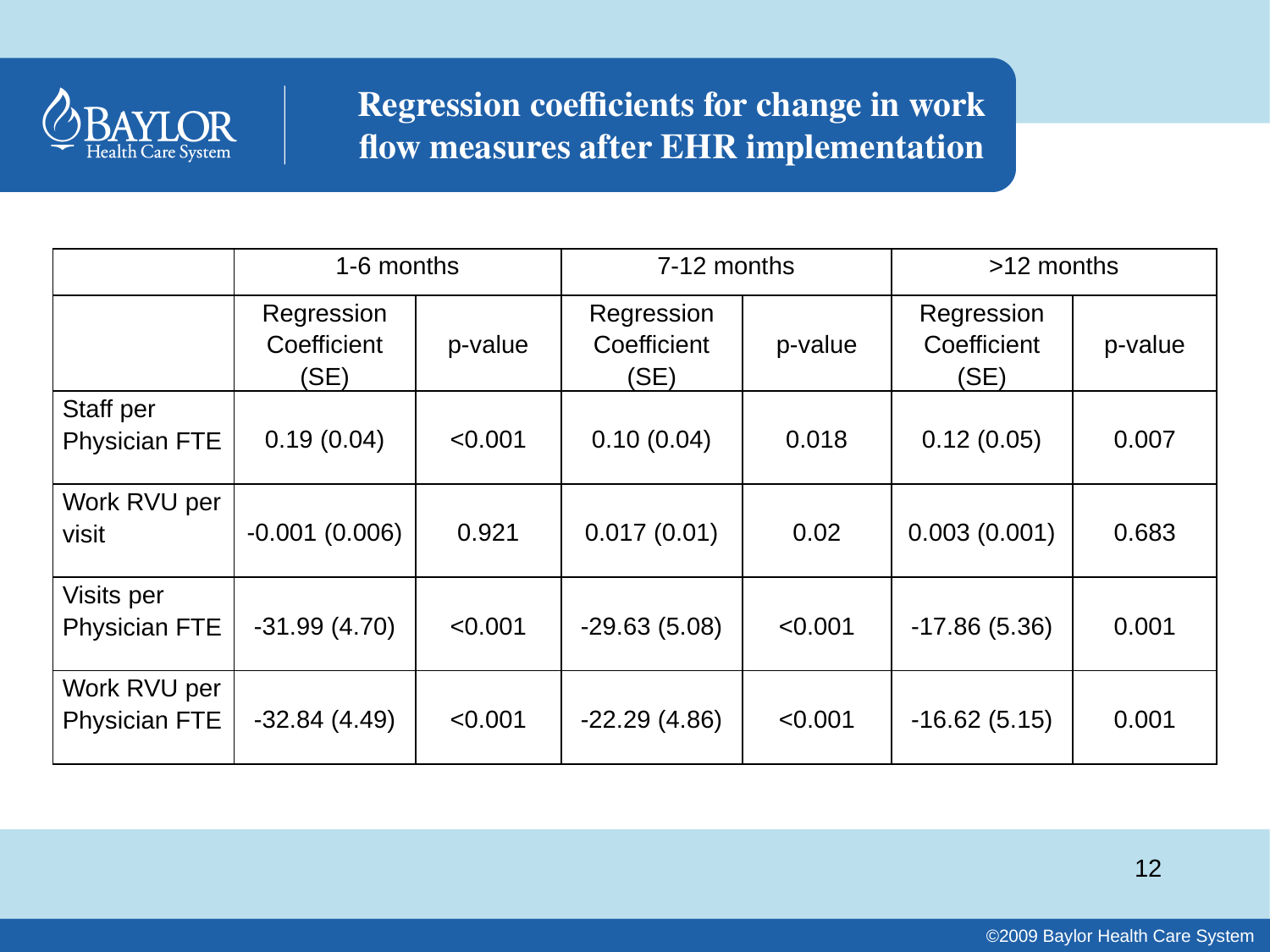

# Regression coefficients for change in work flow measures after EHR implementation

|  | 1-6 months |  | 7-12 months |  | >12 months |  |
| --- | --- | --- | --- | --- | --- | --- |
|  | Regression Coefficient (SE) | p-value | Regression Coefficient (SE) | p-value | Regression Coefficient (SE) | p-value |
| Staff per Physician FTE | 0.19 (0.04) | <0.001 | 0.10 (0.04) | 0.018 | 0.12 (0.05) | 0.007 |
| Work RVU per visit | -0.001 (0.006) | 0.921 | 0.017 (0.01) | 0.02 | 0.003 (0.001) | 0.683 |
| Visits per Physician FTE | -31.99 (4.70) | <0.001 | -29.63 (5.08) | <0.001 | -17.86 (5.36) | 0.001 |
| Work RVU per Physician FTE | -32.84 (4.49) | <0.001 | -22.29 (4.86) | <0.001 | -16.62 (5.15) | 0.001 |
12